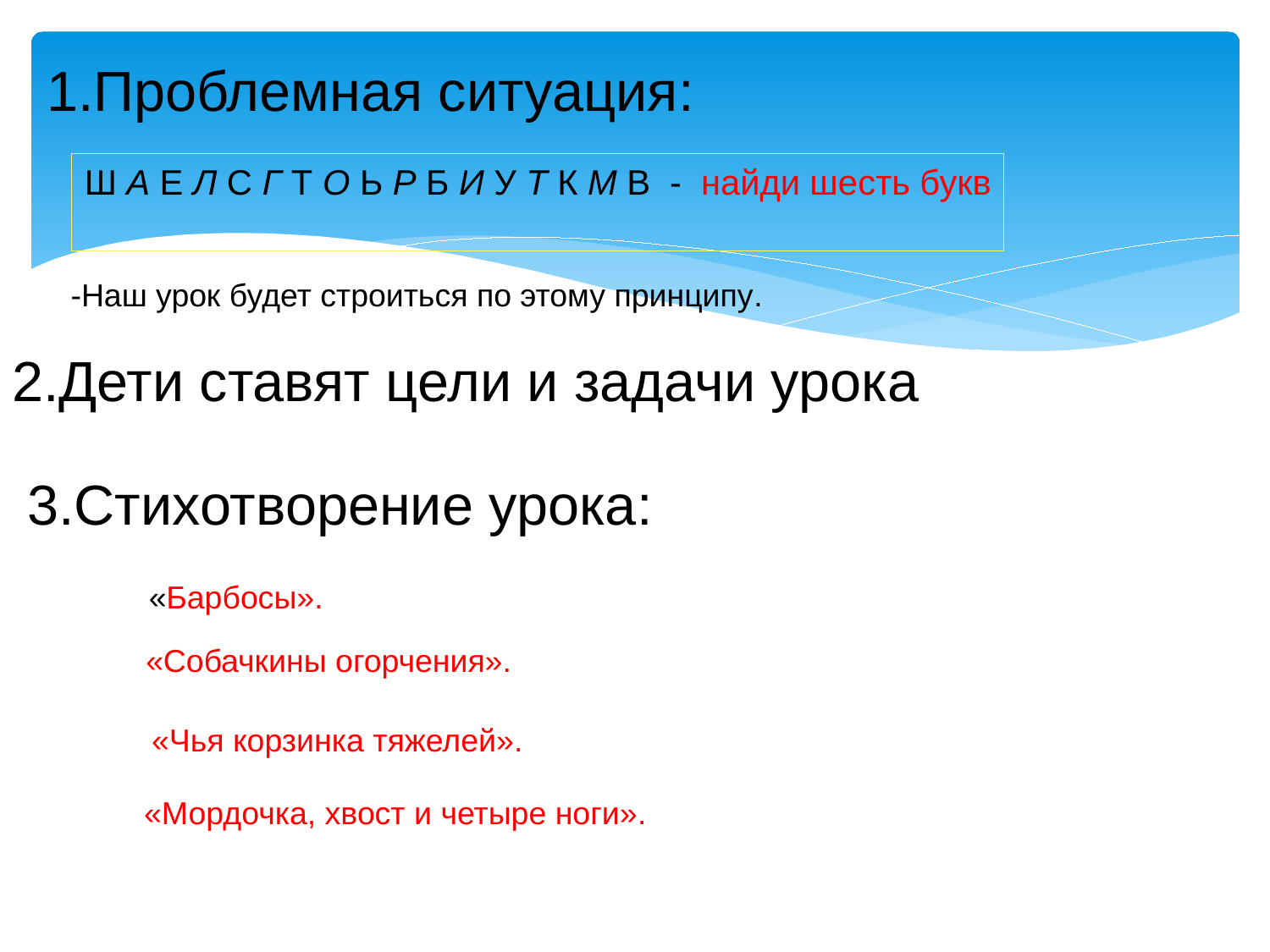

1.Проблемная ситуация:
Ш А Е Л С Г Т О Ь Р Б И У Т К М В  -  найди шесть букв

-Наш урок будет строиться по этому принципу.
2.Дети ставят цели и задачи урока
3.Стихотворение урока:
«Барбосы».
«Собачкины огорчения».
«Чья корзинка тяжелей».
«Мордочка, хвост и четыре ноги».